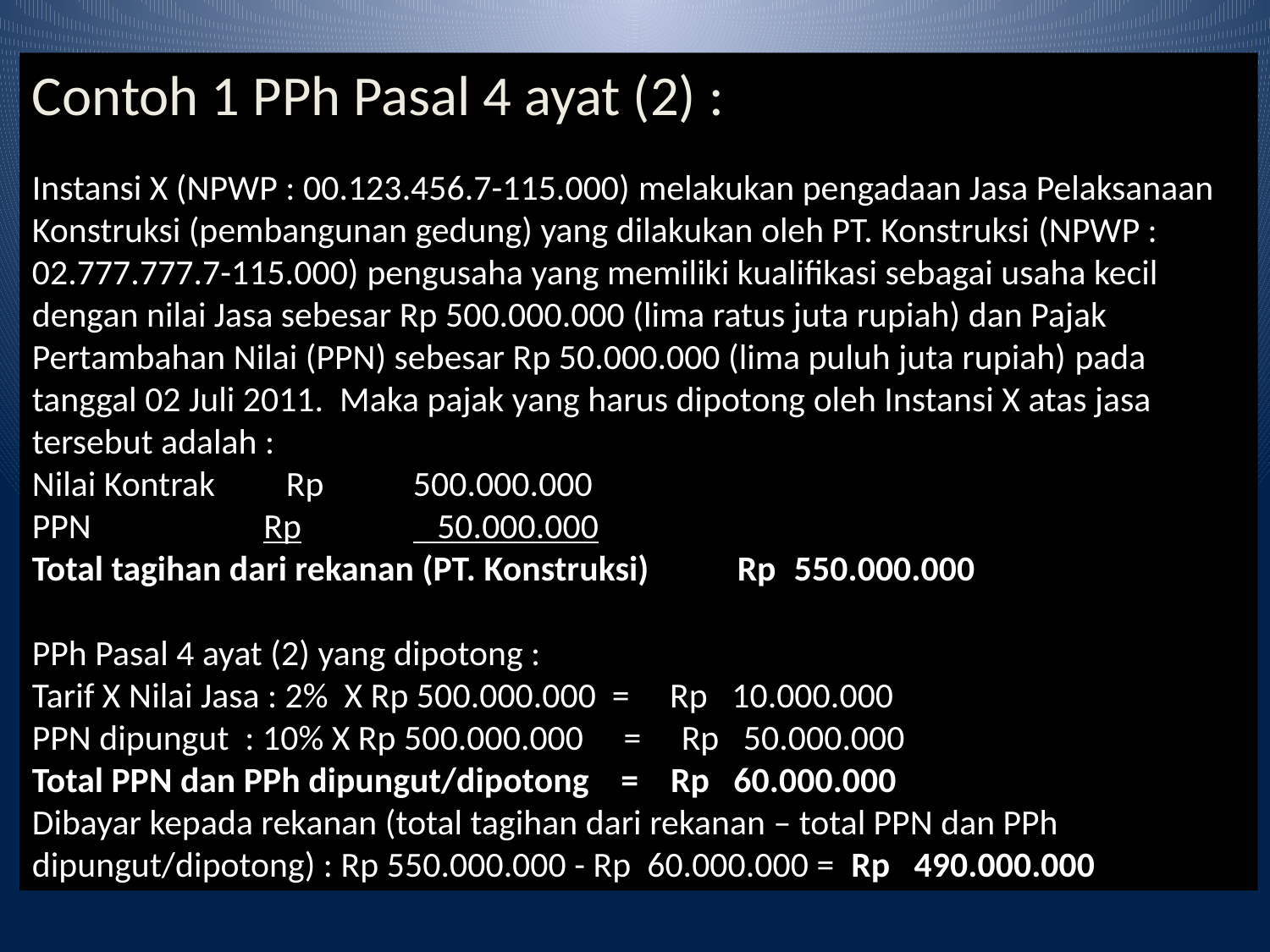

Contoh 1 PPh Pasal 4 ayat (2) :

Instansi X (NPWP : 00.123.456.7-115.000) melakukan pengadaan Jasa Pelaksanaan Konstruksi (pembangunan gedung) yang dilakukan oleh PT. Konstruksi (NPWP : 02.777.777.7-115.000) pengusaha yang memiliki kualifikasi sebagai usaha kecil dengan nilai Jasa sebesar Rp 500.000.000 (lima ratus juta rupiah) dan Pajak Pertambahan Nilai (PPN) sebesar Rp 50.000.000 (lima puluh juta rupiah) pada tanggal 02 Juli 2011.  Maka pajak yang harus dipotong oleh Instansi X atas jasa tersebut adalah :
Nilai Kontrak	Rp	500.000.000
PPN	             Rp	   50.000.000
Total tagihan dari rekanan (PT. Konstruksi)           Rp 	550.000.000
PPh Pasal 4 ayat (2) yang dipotong :
Tarif X Nilai Jasa : 2%  X Rp 500.000.000  =     Rp   10.000.000
PPN dipungut  : 10% X Rp 500.000.000     =     Rp   50.000.000
Total PPN dan PPh dipungut/dipotong    =    Rp   60.000.000
Dibayar kepada rekanan (total tagihan dari rekanan – total PPN dan PPh dipungut/dipotong) : Rp 550.000.000 - Rp  60.000.000 =  Rp   490.000.000